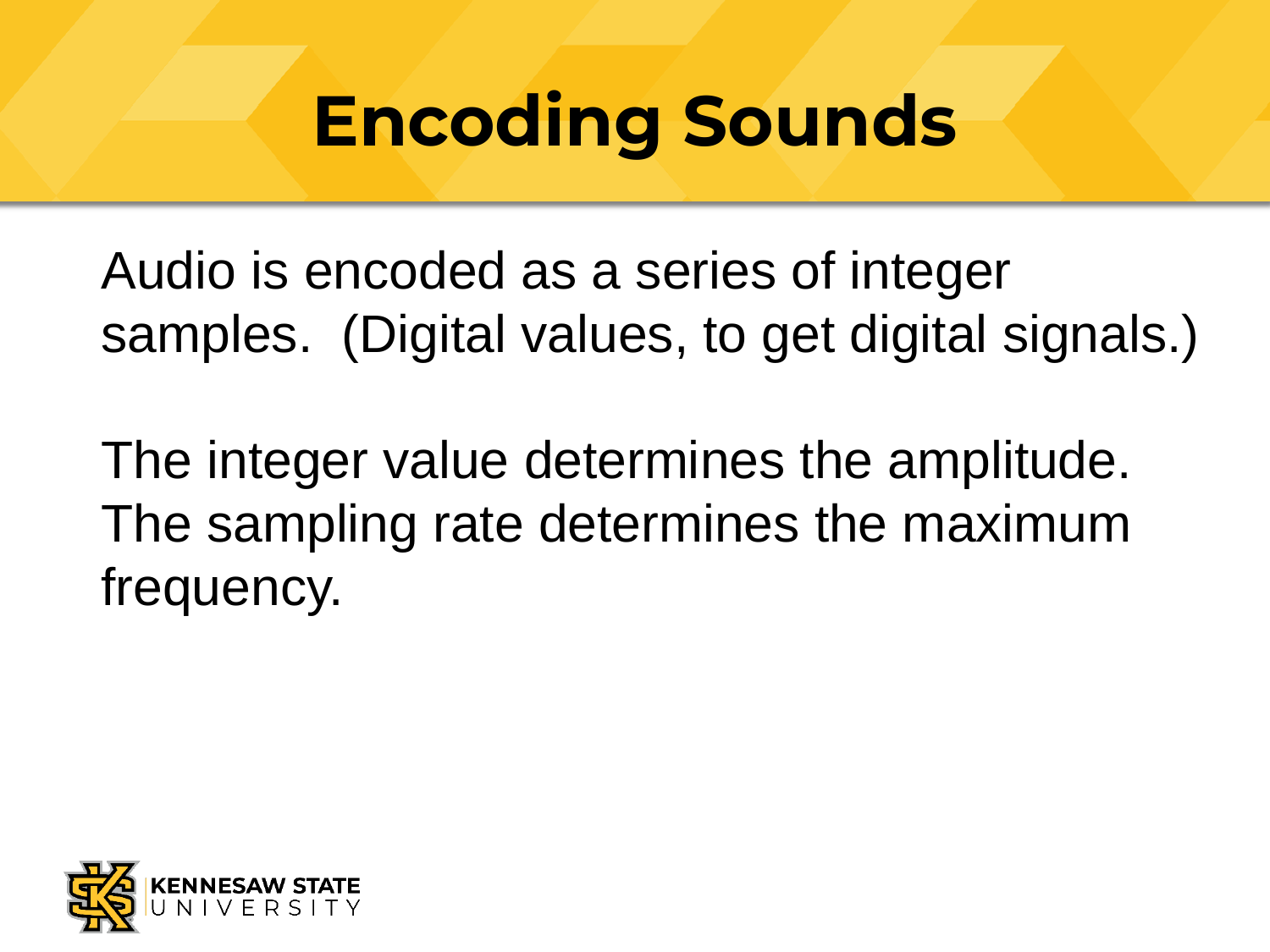

# Encoding Sounds
Audio is encoded as a series of integer
samples.  (Digital values, to get digital signals.)
The integer value determines the amplitude.
The sampling rate determines the maximum frequency.